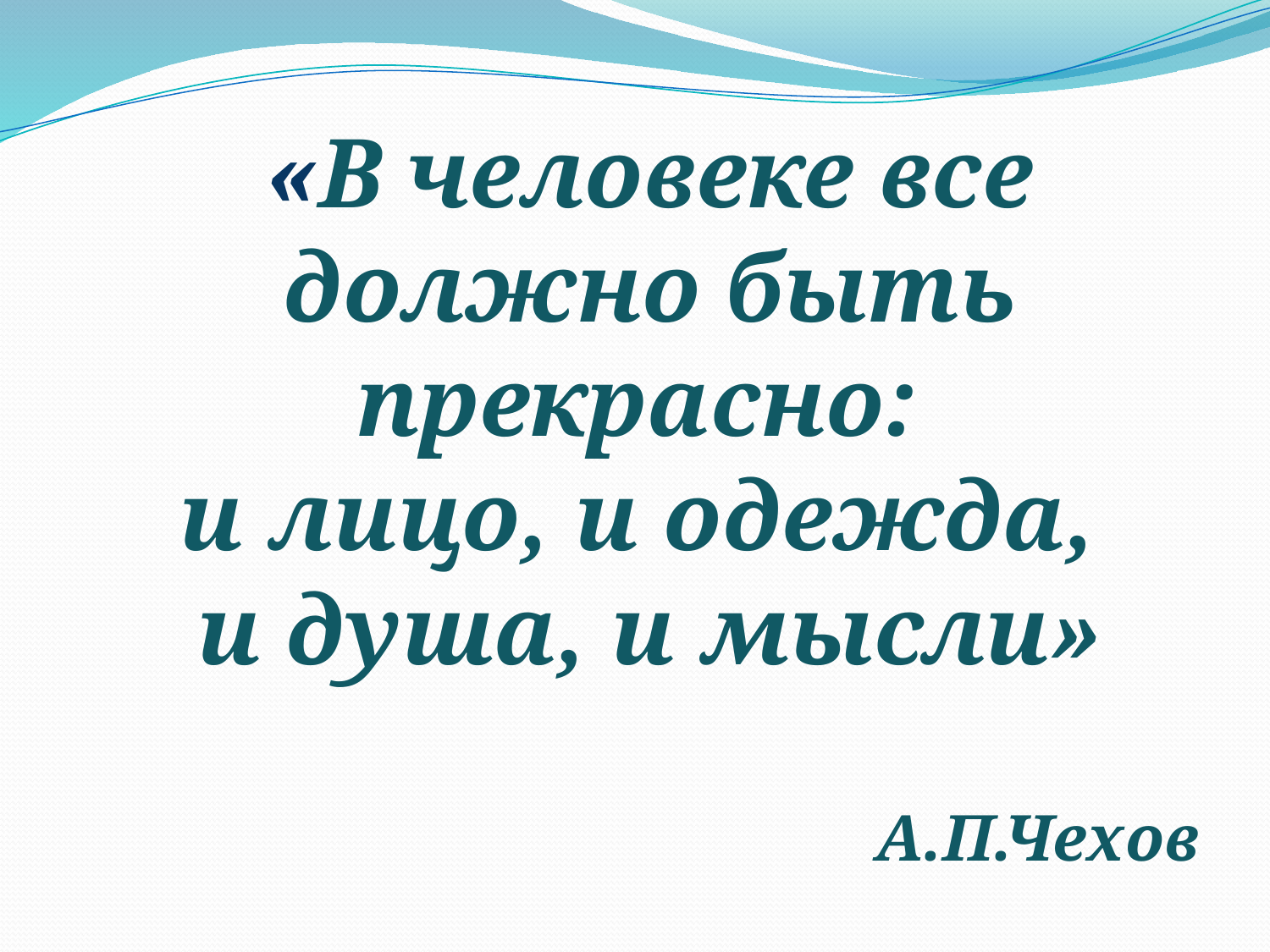

«В человеке все должно быть прекрасно:
и лицо, и одежда,
и душа, и мысли»

                                               А.П.Чехов